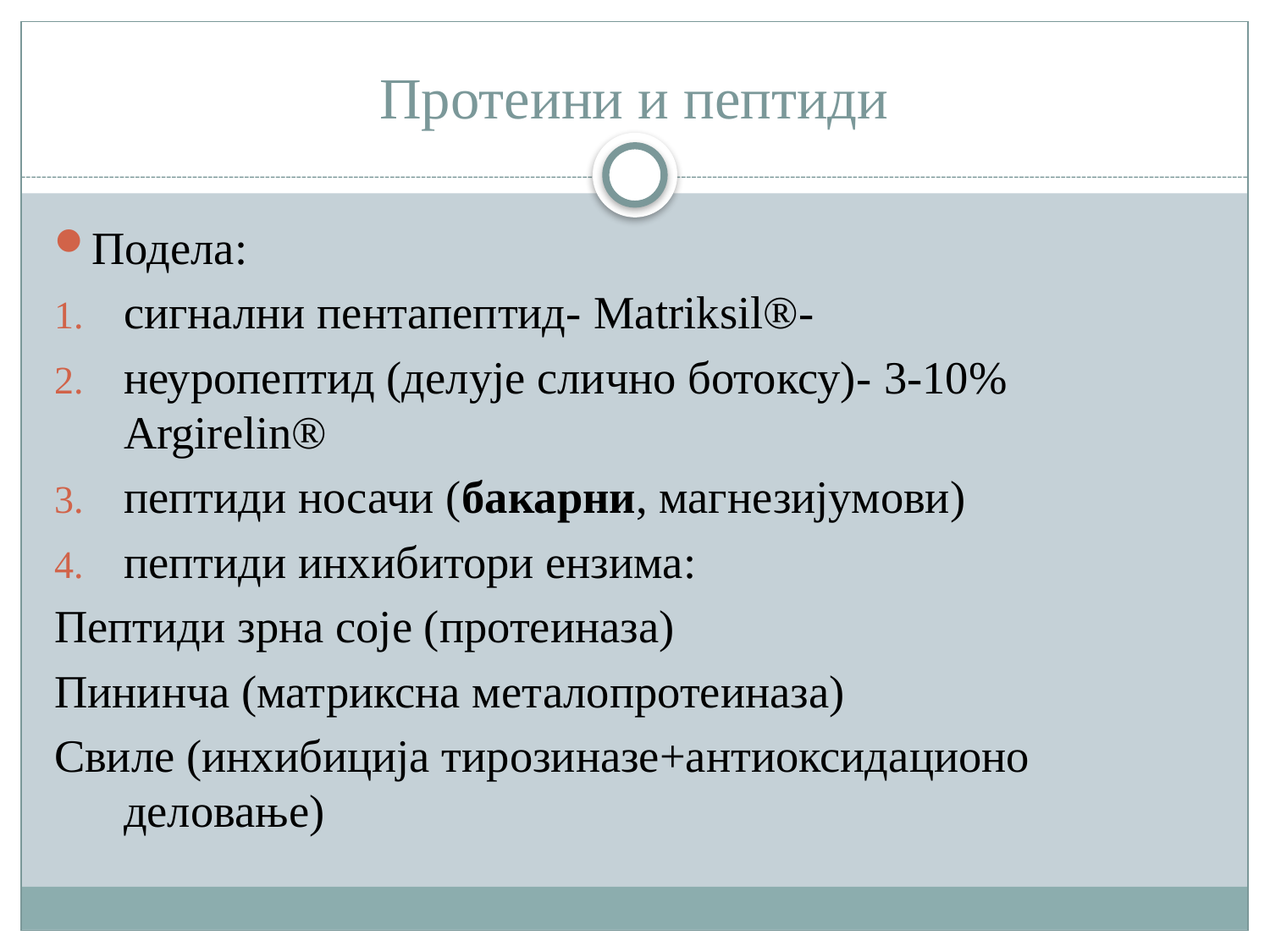

# Протеини и пептиди
Подела:
сигнални пентапептид- Matriksil®-
неуропептид (делује слично ботоксу)- 3-10% Argirelin®
пептиди носачи (бакарни, магнезијумови)
пептиди инхибитори ензима:
Пептиди зрна соје (протеиназа)
Пининча (матриксна металопротеиназа)
Свиле (инхибиција тирозиназе+антиоксидационо деловање)